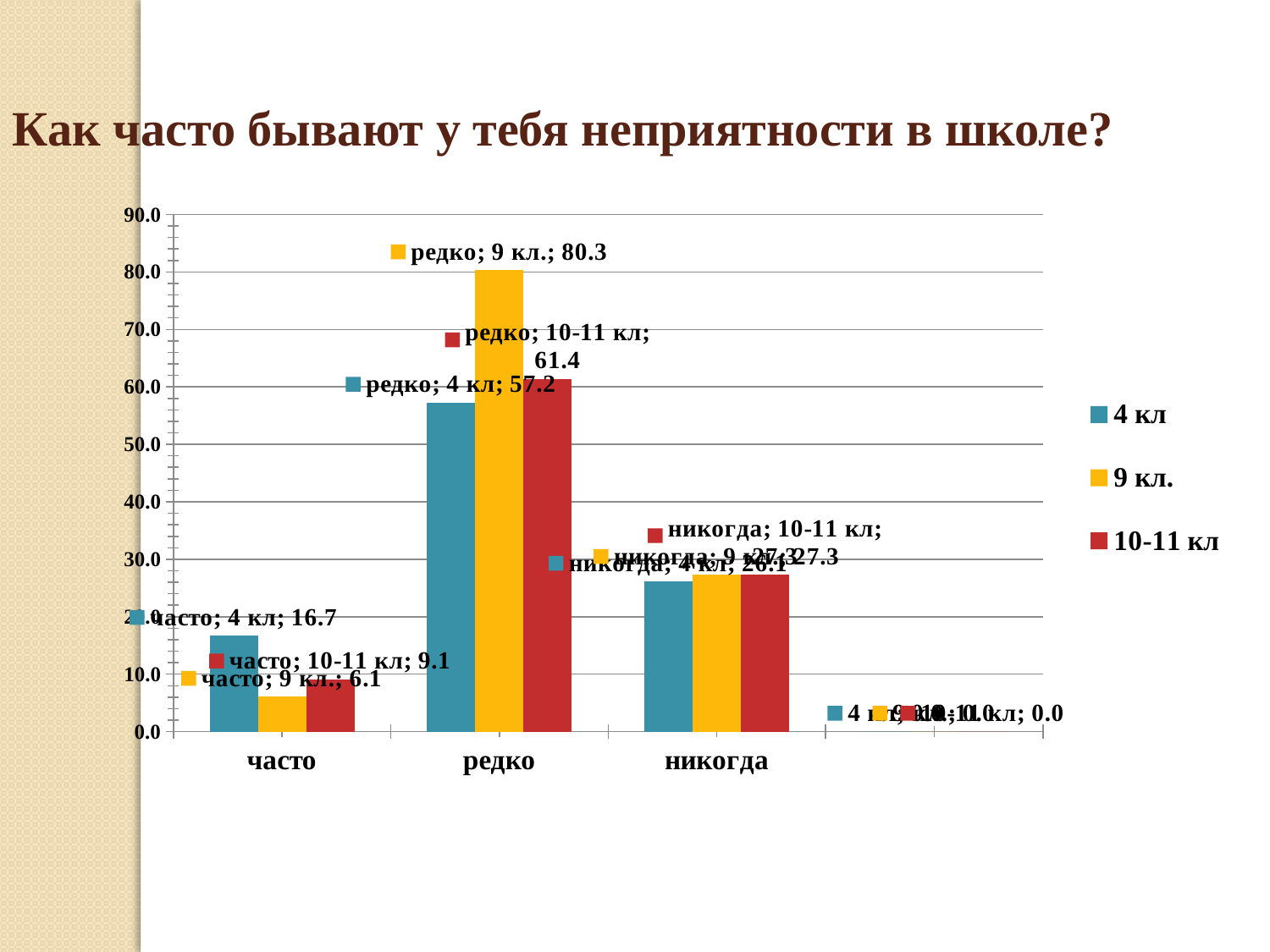

Как часто бывают у тебя неприятности в школе?

### Chart

| Category | 4 кл | 9 кл. | 10-11 кл |
|---|---|---|---|
| часто | 16.666666666666668 | 6.0606060606060606 | 9.090909090909099 |
| редко | 57.2463768115942 | 80.30303030303023 | 61.36363636363632 |
| никогда | 26.08695652173913 | 27.272727272727227 | 27.272727272727227 |